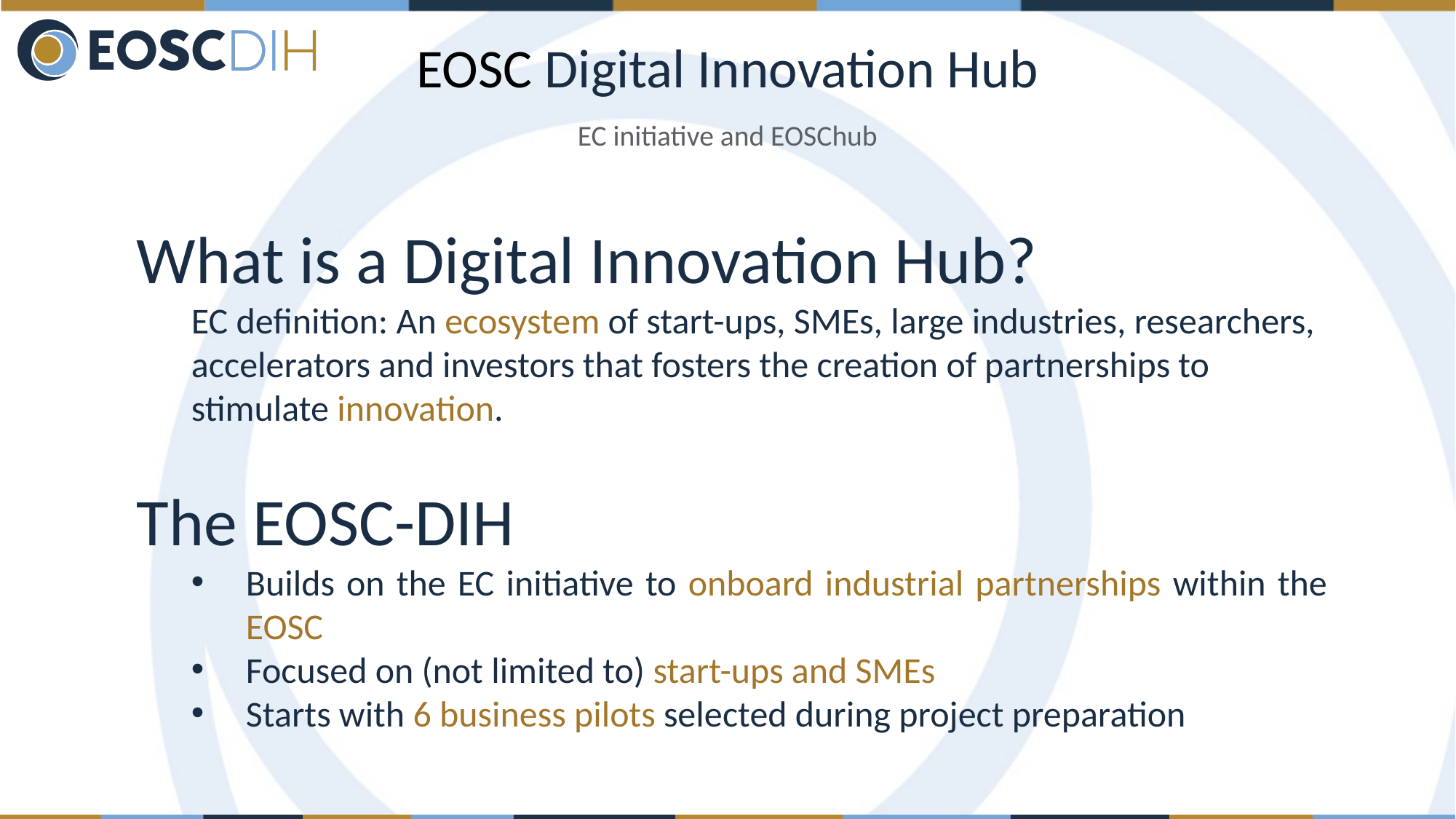

EOSC Digital Innovation Hub
EC initiative and EOSChub
What is a Digital Innovation Hub?
EC definition: An ecosystem of start-ups, SMEs, large industries, researchers, accelerators and investors that fosters the creation of partnerships to stimulate innovation.

The EOSC-DIH
Builds on the EC initiative to onboard industrial partnerships within the EOSC
Focused on (not limited to) start-ups and SMEs
Starts with 6 business pilots selected during project preparation